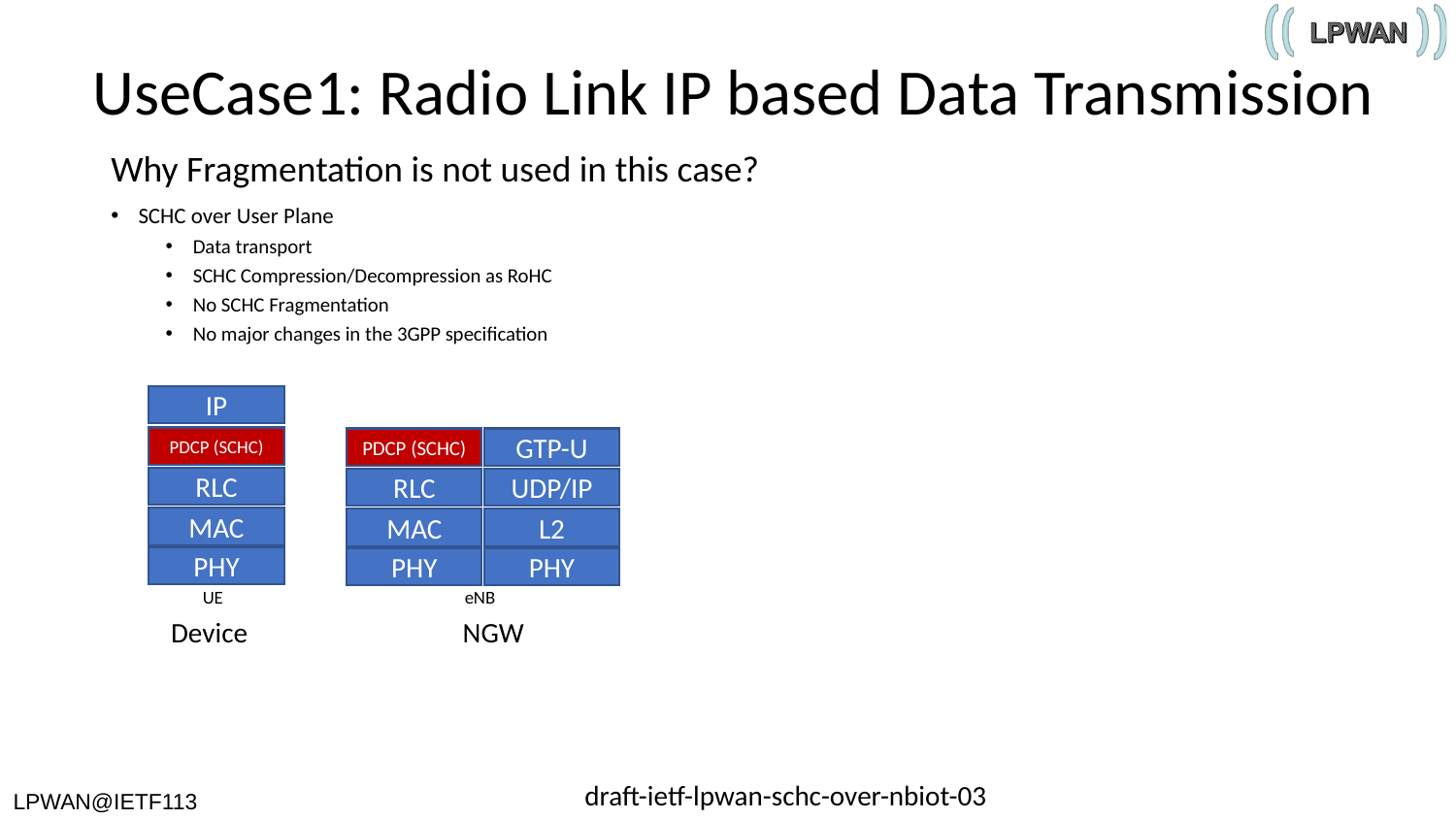

# UseCase1: Radio Link IP based Data Transmission
Why Fragmentation is not used in this case?
SCHC over User Plane
Data transport
SCHC Compression/Decompression as RoHC
No SCHC Fragmentation
No major changes in the 3GPP specification

IP
PDCP (SCHC)
PDCP (SCHC)
GTP-U
RLC
RLC
UDP/IP
MAC
MAC
L2
PHY
PHY
PHY
UE
eNB
Device
NGW
draft-ietf-lpwan-schc-over-nbiot-03